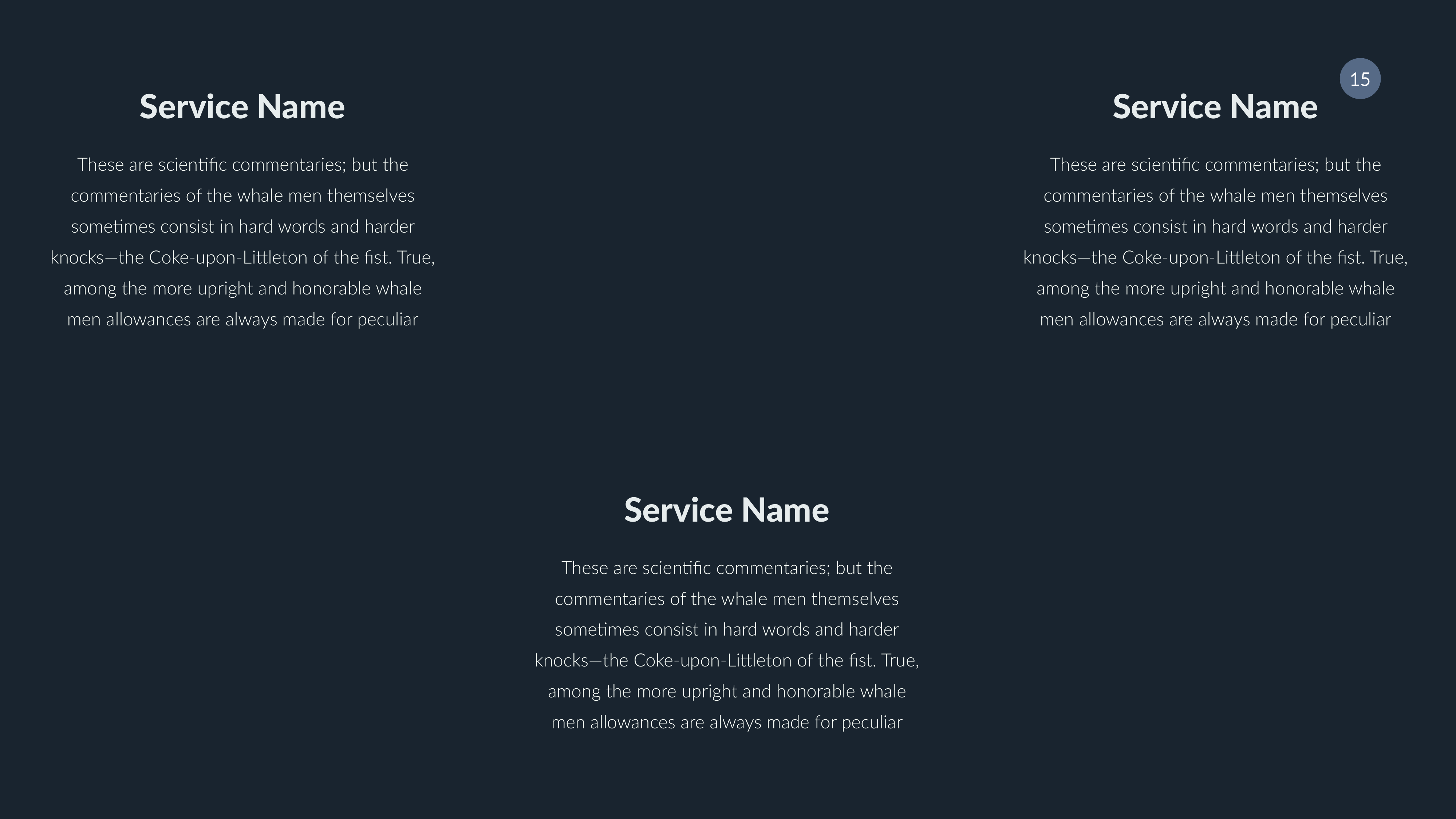

Service Name
Service Name
These are scientific commentaries; but the commentaries of the whale men themselves sometimes consist in hard words and harder knocks—the Coke-upon-Littleton of the fist. True, among the more upright and honorable whale men allowances are always made for peculiar
These are scientific commentaries; but the commentaries of the whale men themselves sometimes consist in hard words and harder knocks—the Coke-upon-Littleton of the fist. True, among the more upright and honorable whale men allowances are always made for peculiar

Service Name
These are scientific commentaries; but the commentaries of the whale men themselves sometimes consist in hard words and harder knocks—the Coke-upon-Littleton of the fist. True, among the more upright and honorable whale men allowances are always made for peculiar